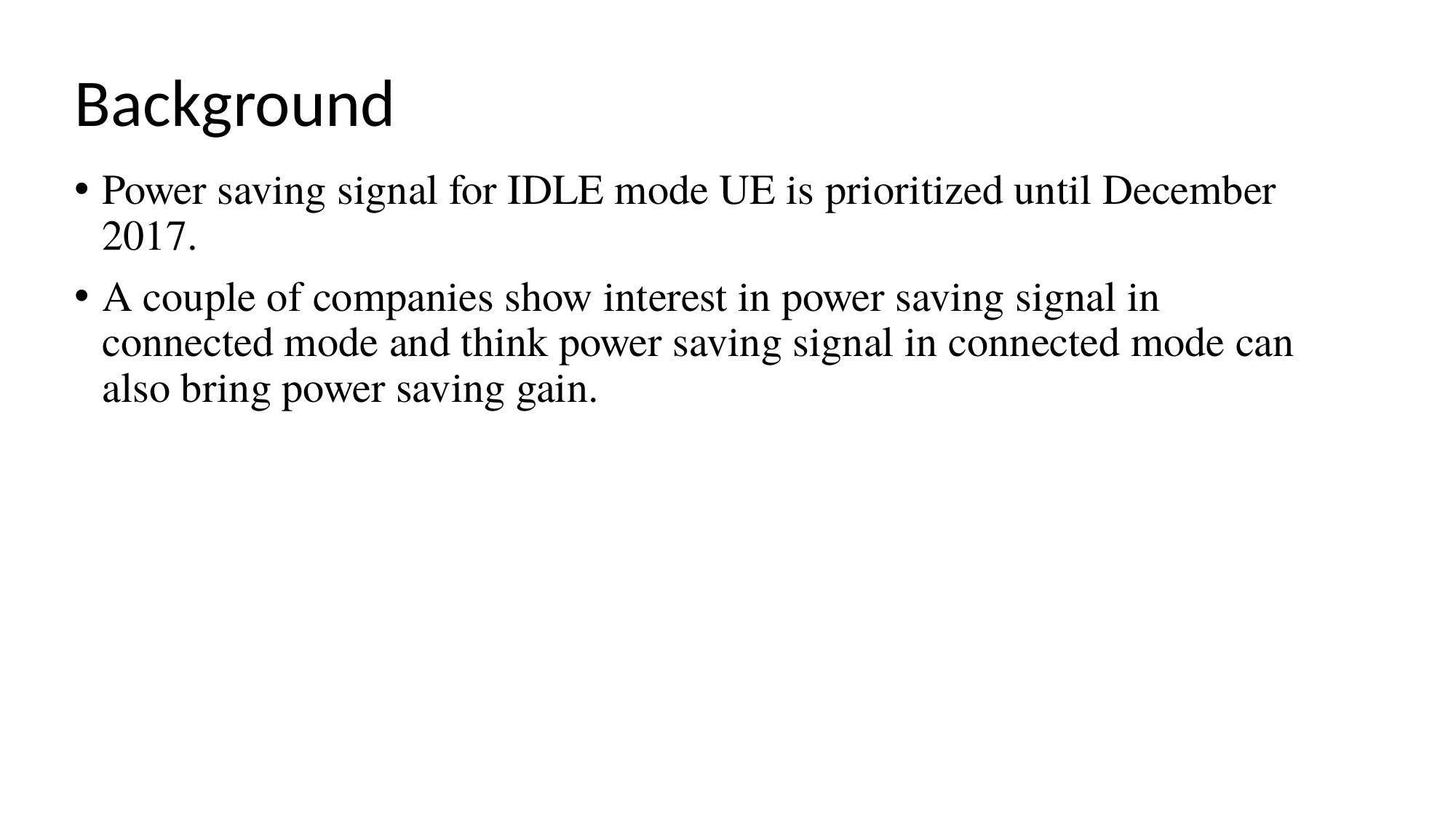

# Background
Power saving signal for IDLE mode UE is prioritized until December 2017.
A couple of companies show interest in power saving signal in connected mode and think power saving signal in connected mode can also bring power saving gain.